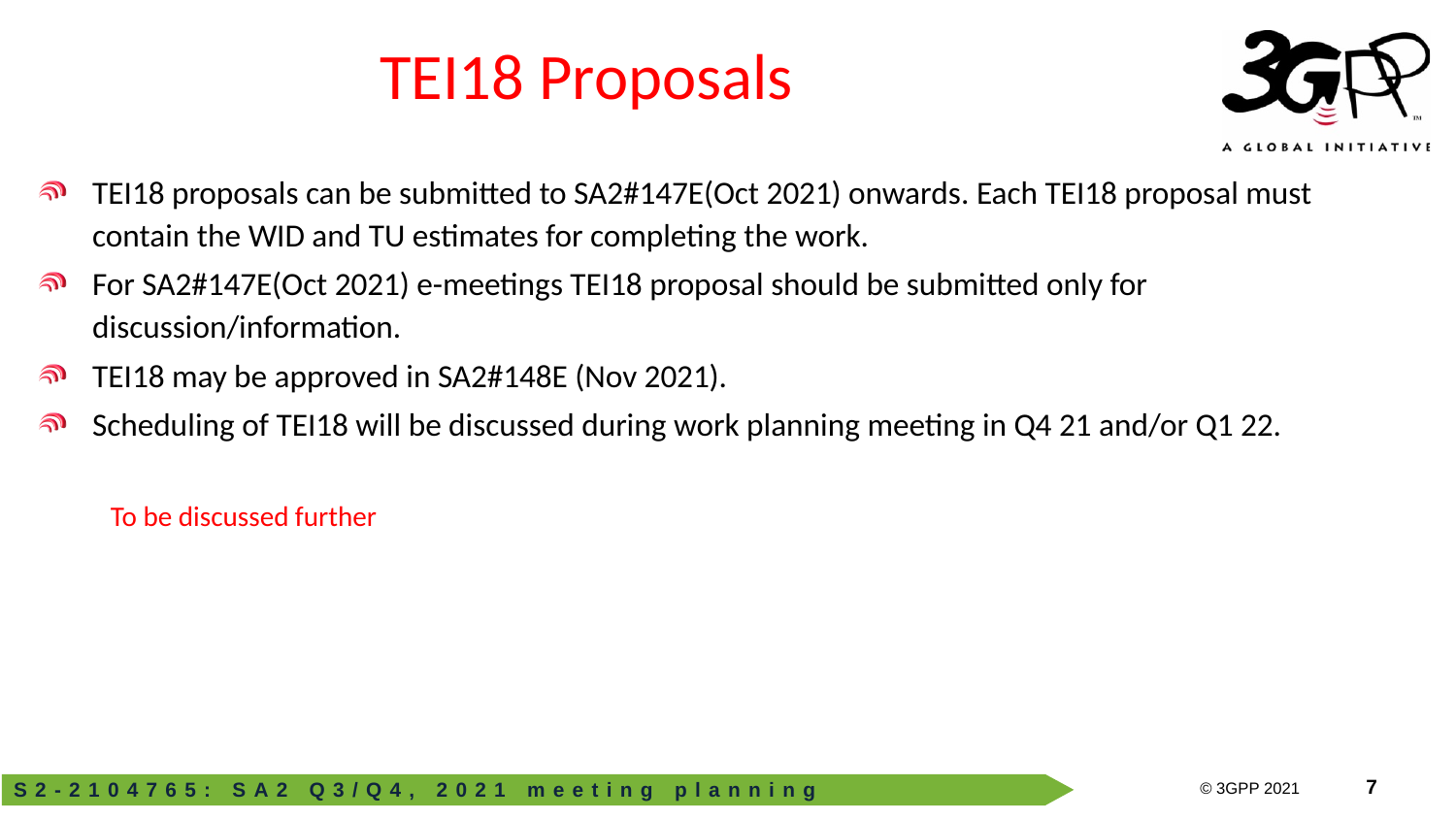

# TEI18 Proposals
TEI18 proposals can be submitted to SA2#147E(Oct 2021) onwards. Each TEI18 proposal must contain the WID and TU estimates for completing the work.
For SA2#147E(Oct 2021) e-meetings TEI18 proposal should be submitted only for discussion/information.
TEI18 may be approved in SA2#148E (Nov 2021).
Scheduling of TEI18 will be discussed during work planning meeting in Q4 21 and/or Q1 22.

To be discussed further